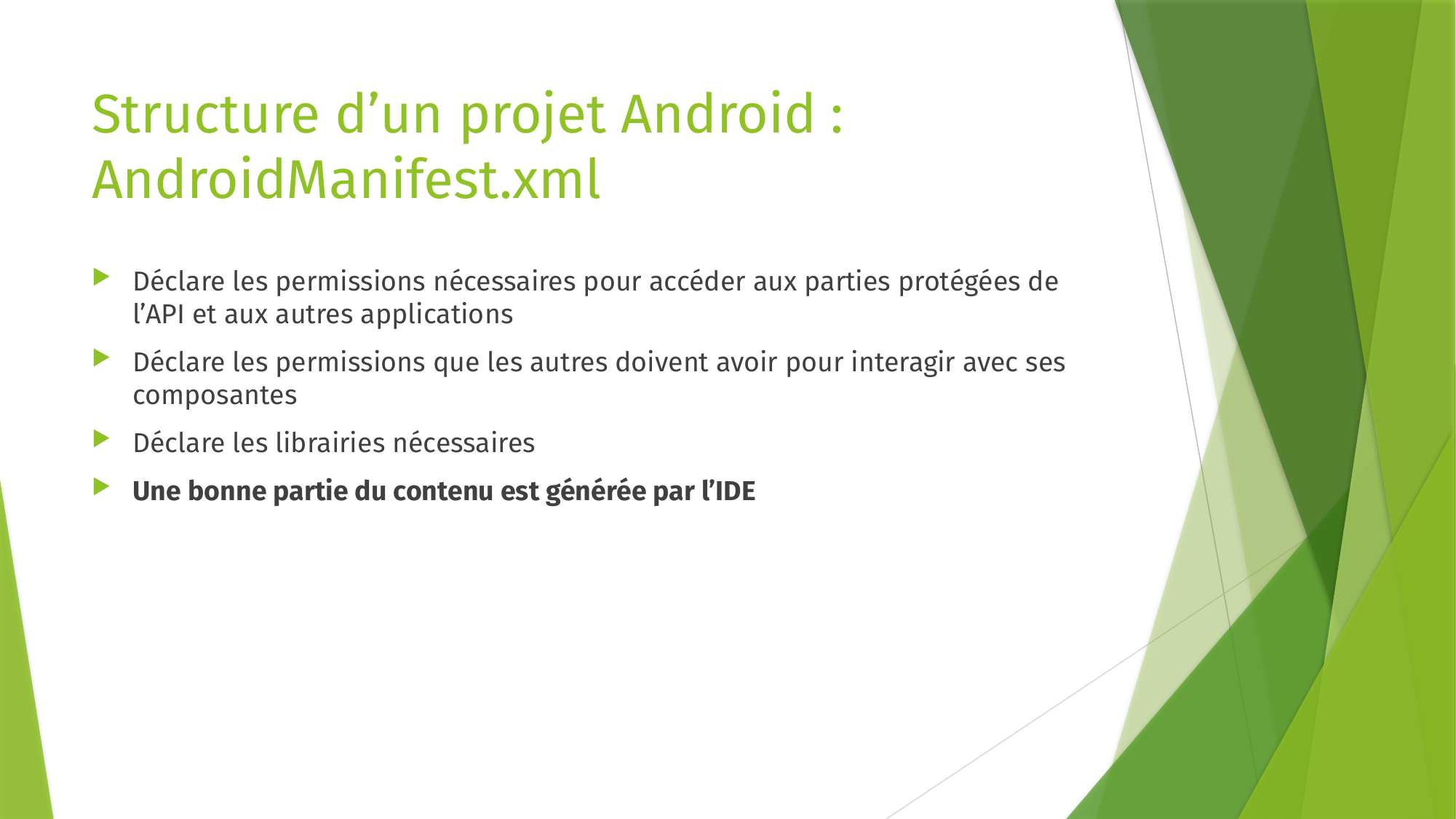

# Structure d’un projet Android : AndroidManifest.xml
Déclare les permissions nécessaires pour accéder aux parties protégées de l’API et aux autres applications
Déclare les permissions que les autres doivent avoir pour interagir avec ses composantes
Déclare les librairies nécessaires
Une bonne partie du contenu est générée par l’IDE